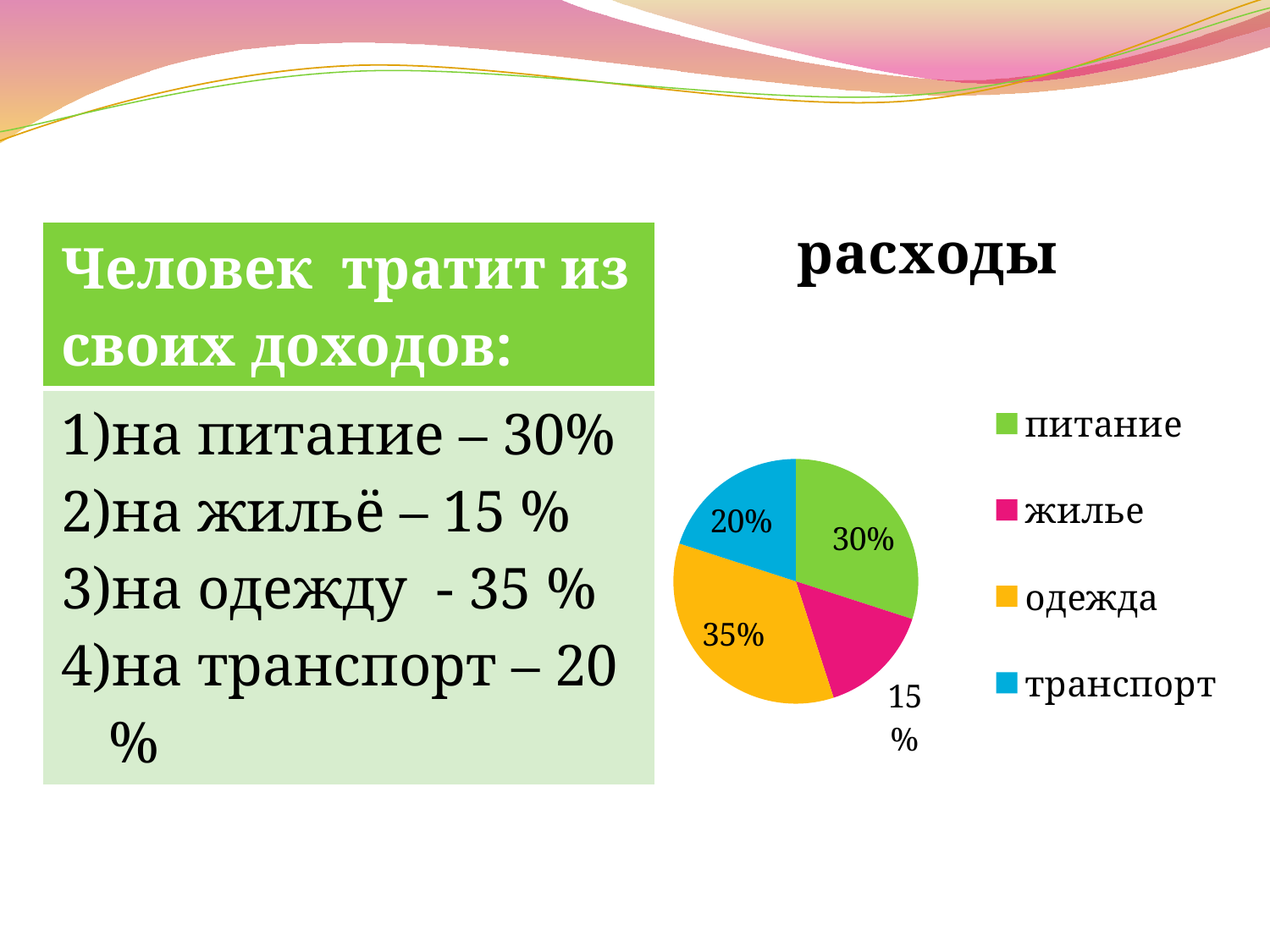

#

### Chart:

| Category | расходы |
|---|---|
| питание | 0.3000000000000003 |
| жилье | 0.15000000000000016 |
| одежда | 0.3500000000000003 |
| транспорт | 0.2 |
| Человек тратит из своих доходов: |
| --- |
| на питание – 30% на жильё – 15 % на одежду - 35 % на транспорт – 20 % |